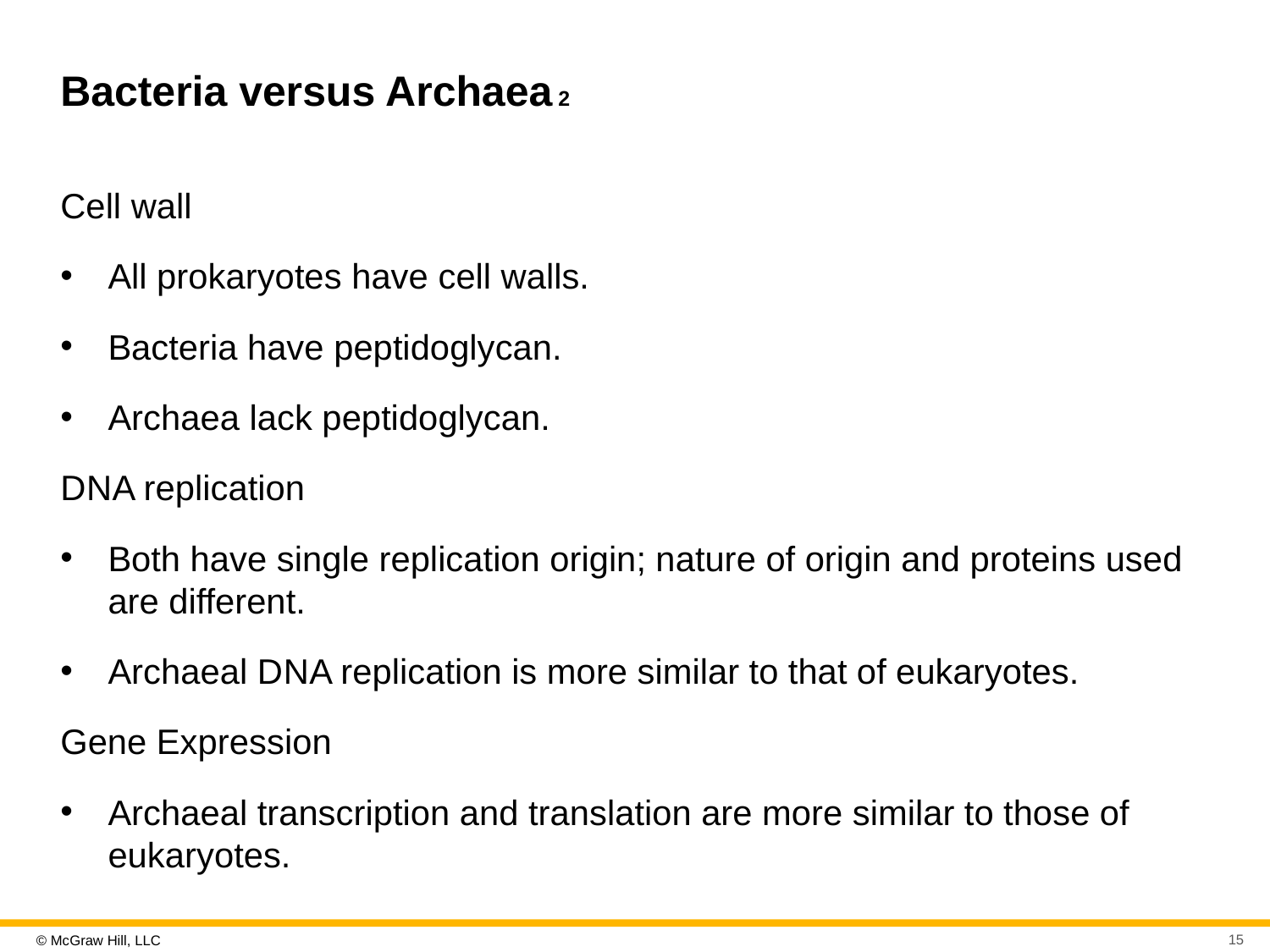

# Bacteria versus Archaea 2
Cell wall
All prokaryotes have cell walls.
Bacteria have peptidoglycan.
Archaea lack peptidoglycan.
D N A replication
Both have single replication origin; nature of origin and proteins used are different.
Archaeal D N A replication is more similar to that of eukaryotes.
Gene Expression
Archaeal transcription and translation are more similar to those of eukaryotes.
15